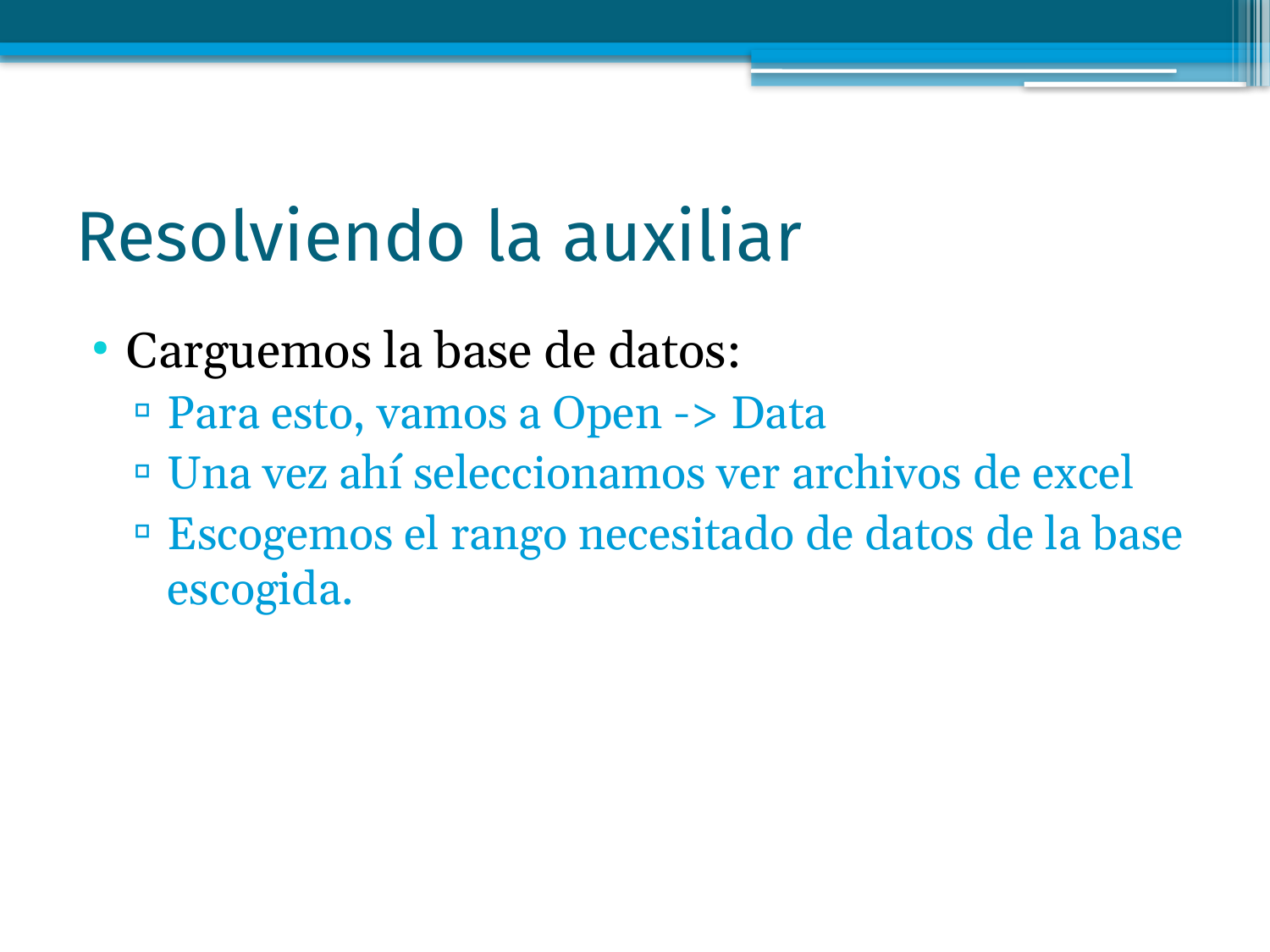

# Resolviendo la auxiliar
Carguemos la base de datos:
Para esto, vamos a Open -> Data
Una vez ahí seleccionamos ver archivos de excel
Escogemos el rango necesitado de datos de la base escogida.